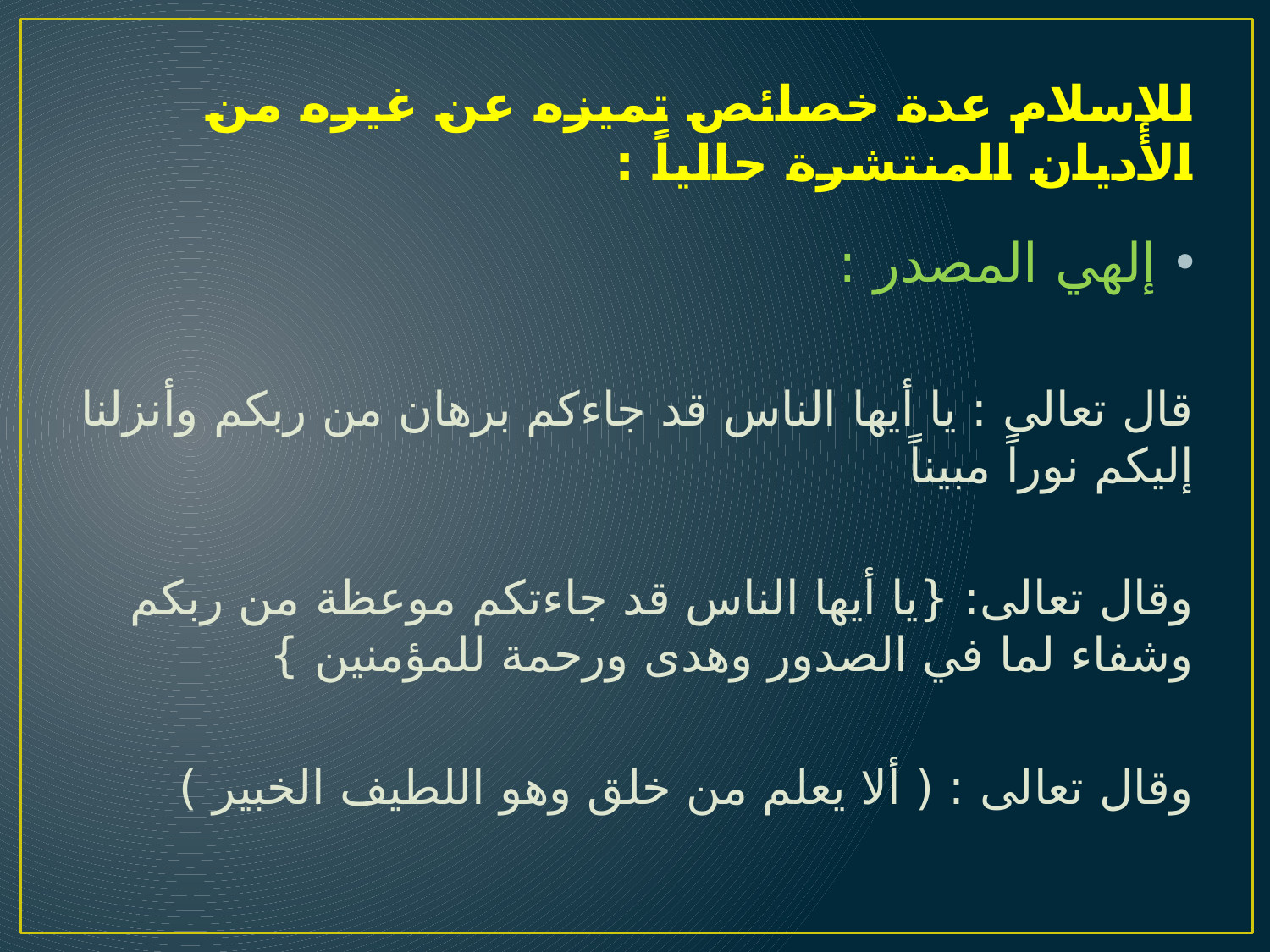

# للإسلام عدة خصائص تميزه عن غيره من الأديان المنتشرة حالياً :
إلهي المصدر :

قال تعالى : يا أيها الناس قد جاءكم برهان من ربكم وأنزلنا إليكم نوراً مبيناً

وقال تعالى: {يا أيها الناس قد جاءتكم موعظة من ربكم وشفاء لما في الصدور وهدى ورحمة للمؤمنين }

وقال تعالى : ( ألا يعلم من خلق وهو اللطيف الخبير )